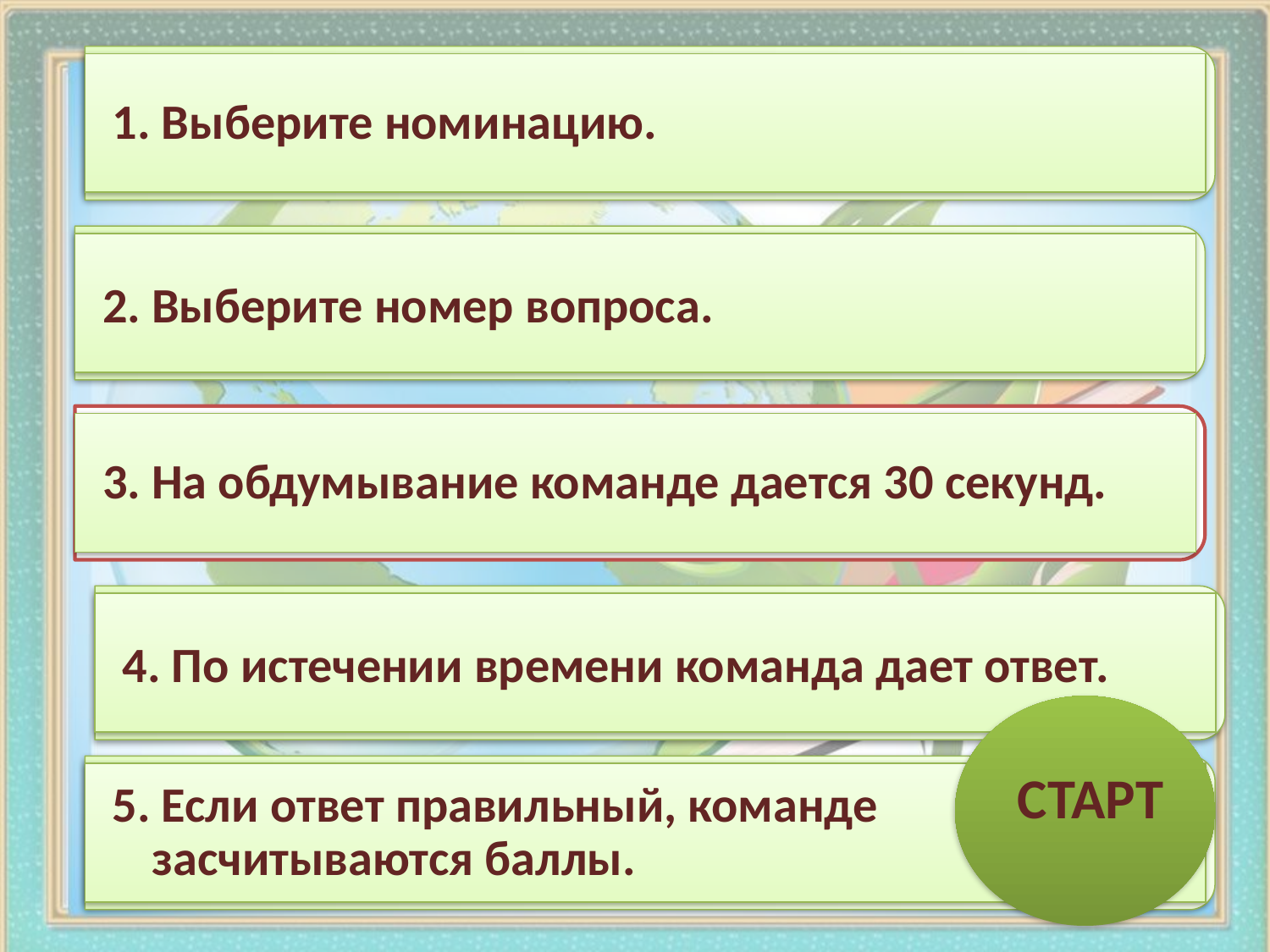

1. Выберите номинацию.

2. Выберите номер вопроса.

3. На обдумывание команде дается 30 секунд.

4. По истечении времени команда дает ответ.

5. Если ответ правильный, команде засчитываются баллы.
СТАРТ